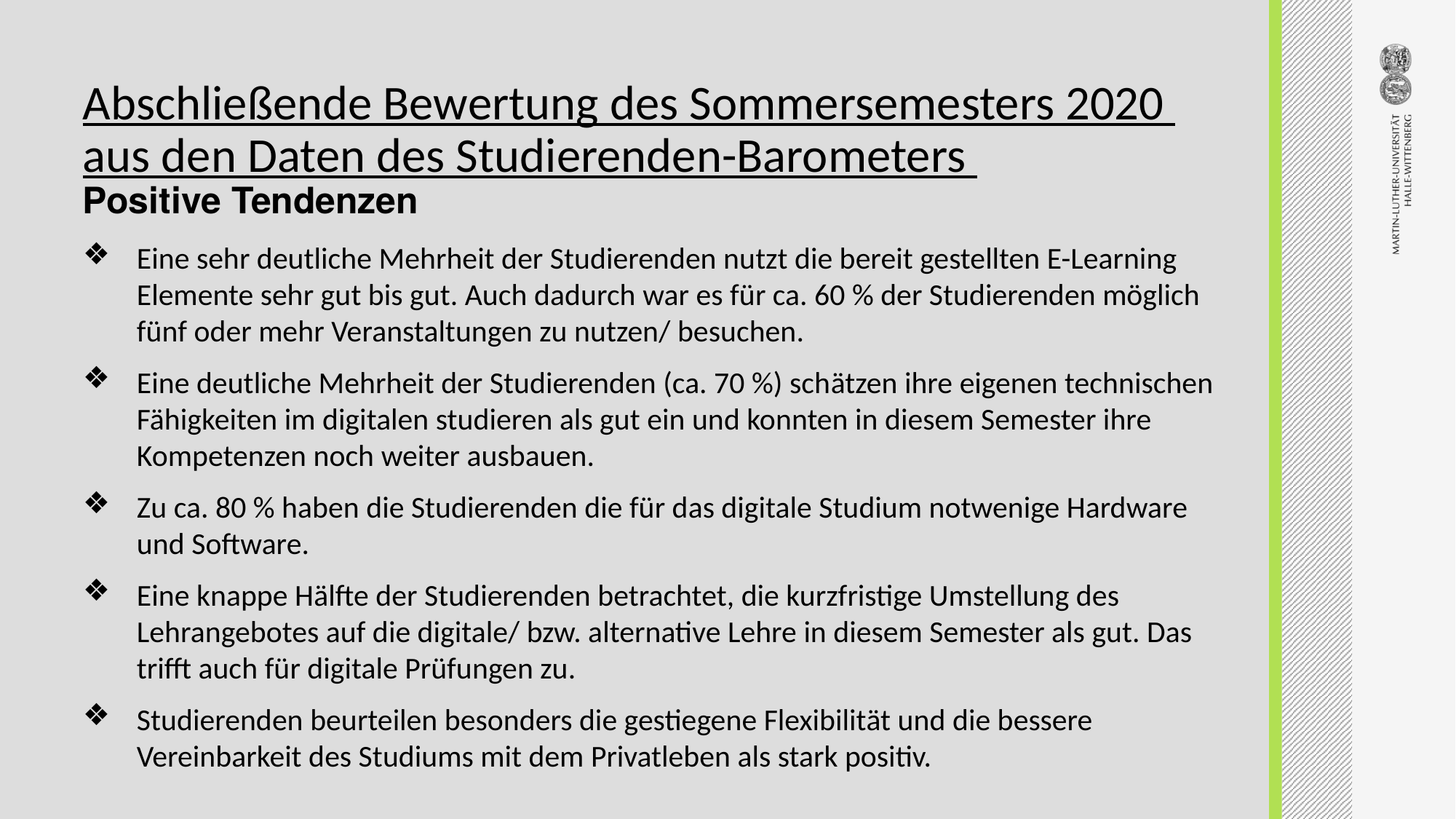

# Abschließende Bewertung des Sommersemesters 2020 aus den Daten des Studierenden-Barometers Positive Tendenzen
Eine sehr deutliche Mehrheit der Studierenden nutzt die bereit gestellten E-Learning Elemente sehr gut bis gut. Auch dadurch war es für ca. 60 % der Studierenden möglich fünf oder mehr Veranstaltungen zu nutzen/ besuchen.
Eine deutliche Mehrheit der Studierenden (ca. 70 %) schätzen ihre eigenen technischen Fähigkeiten im digitalen studieren als gut ein und konnten in diesem Semester ihre Kompetenzen noch weiter ausbauen.
Zu ca. 80 % haben die Studierenden die für das digitale Studium notwenige Hardware und Software.
Eine knappe Hälfte der Studierenden betrachtet, die kurzfristige Umstellung des Lehrangebotes auf die digitale/ bzw. alternative Lehre in diesem Semester als gut. Das trifft auch für digitale Prüfungen zu.
Studierenden beurteilen besonders die gestiegene Flexibilität und die bessere Vereinbarkeit des Studiums mit dem Privatleben als stark positiv.